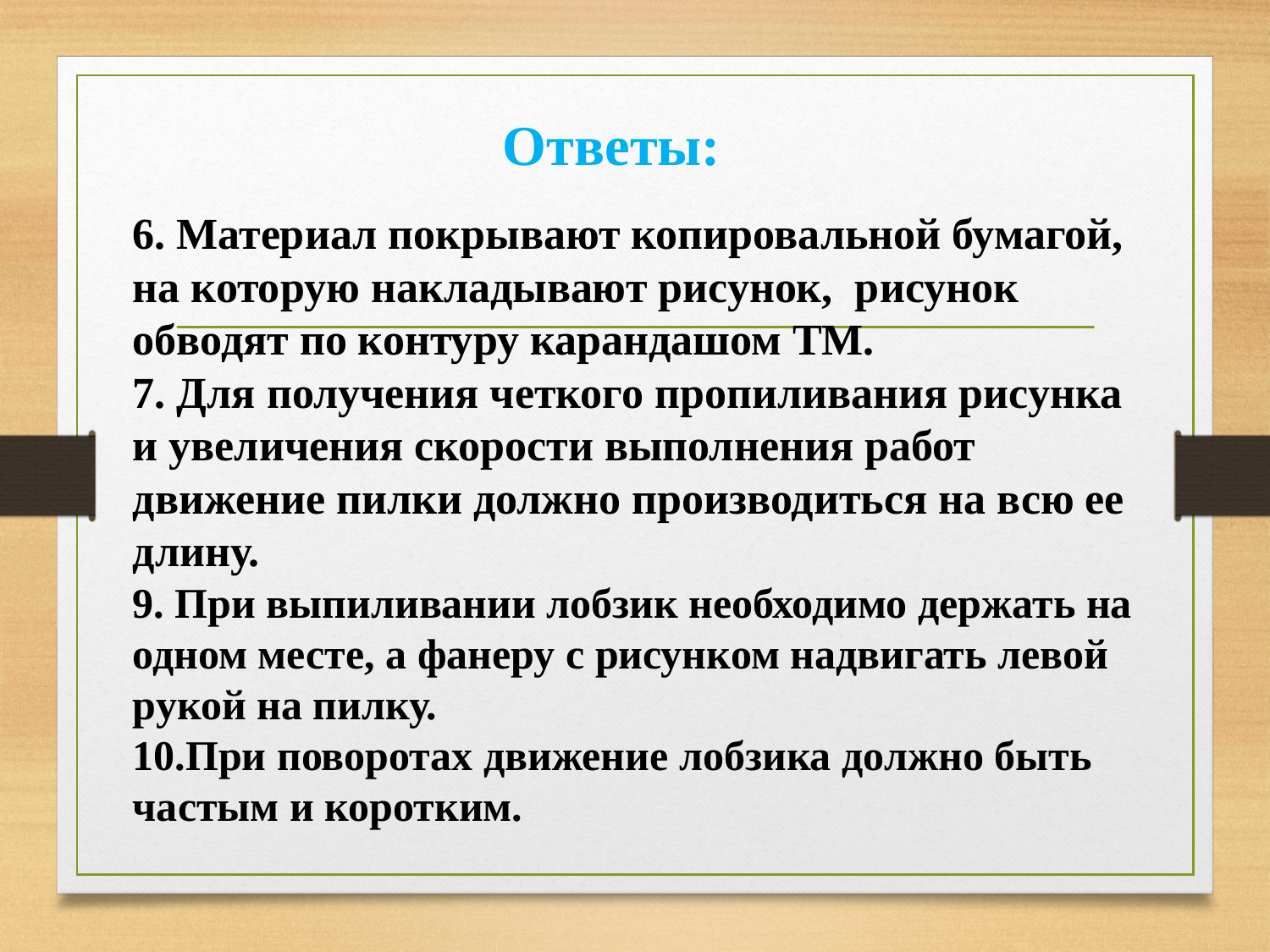

# Ответы:
6. Материал покрывают копировальной бумагой, на которую накладывают рисунок,  рисунок обводят по контуру карандашом ТМ.
7. Для получения четкого пропиливания рисунка и увеличения скорости выполнения работ движение пилки должно производиться на всю ее длину.
9. При выпиливании лобзик необходимо держать на одном месте, а фанеру с рисунком надвигать левой рукой на пилку.
10.При поворотах движение лобзика должно быть частым и коротким.